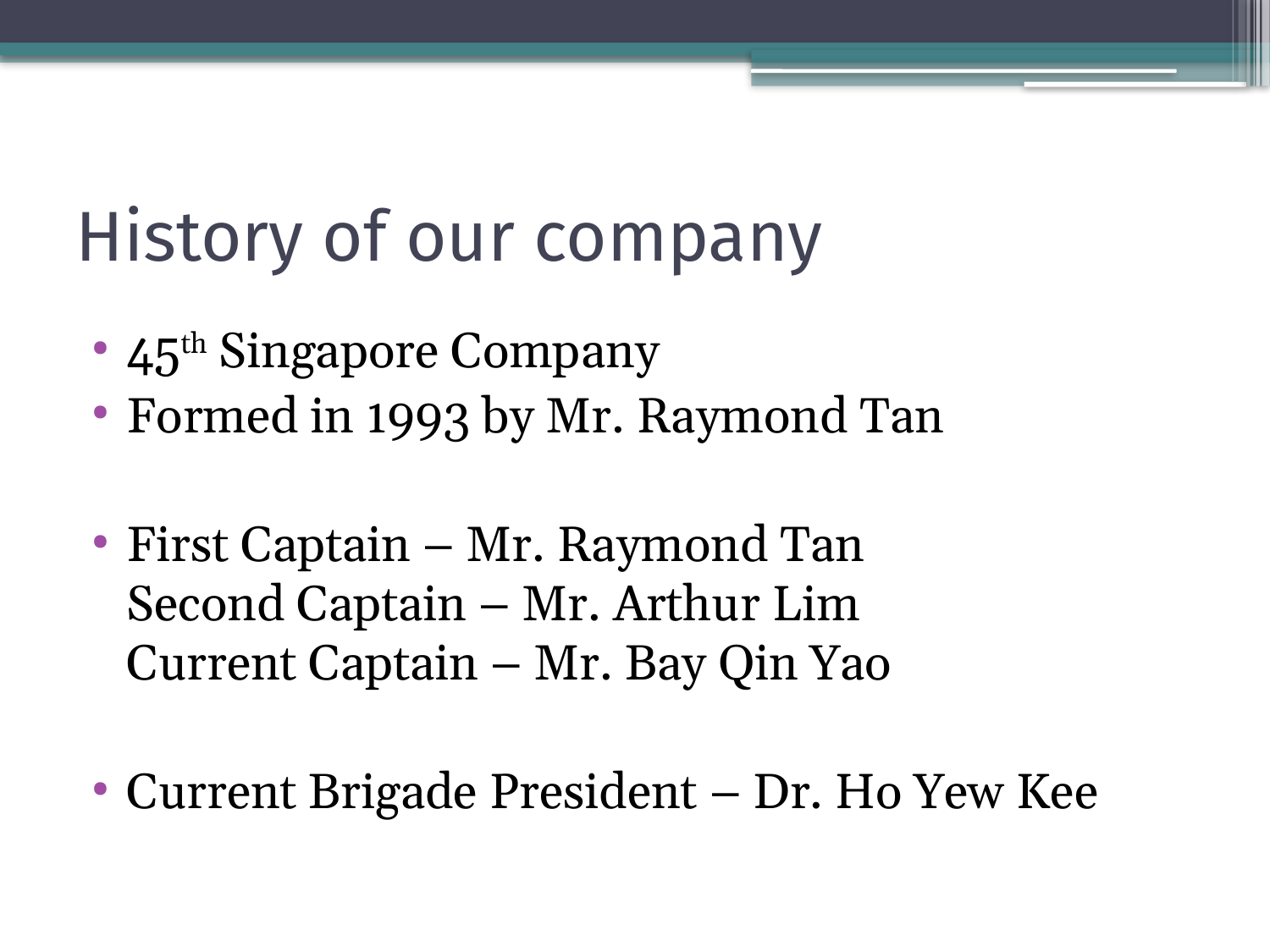

# History of our company
45th Singapore Company
Formed in 1993 by Mr. Raymond Tan

First Captain – Mr. Raymond Tan
Second Captain – Mr. Arthur Lim
Current Captain – Mr. Bay Qin Yao

Current Brigade President – Dr. Ho Yew Kee